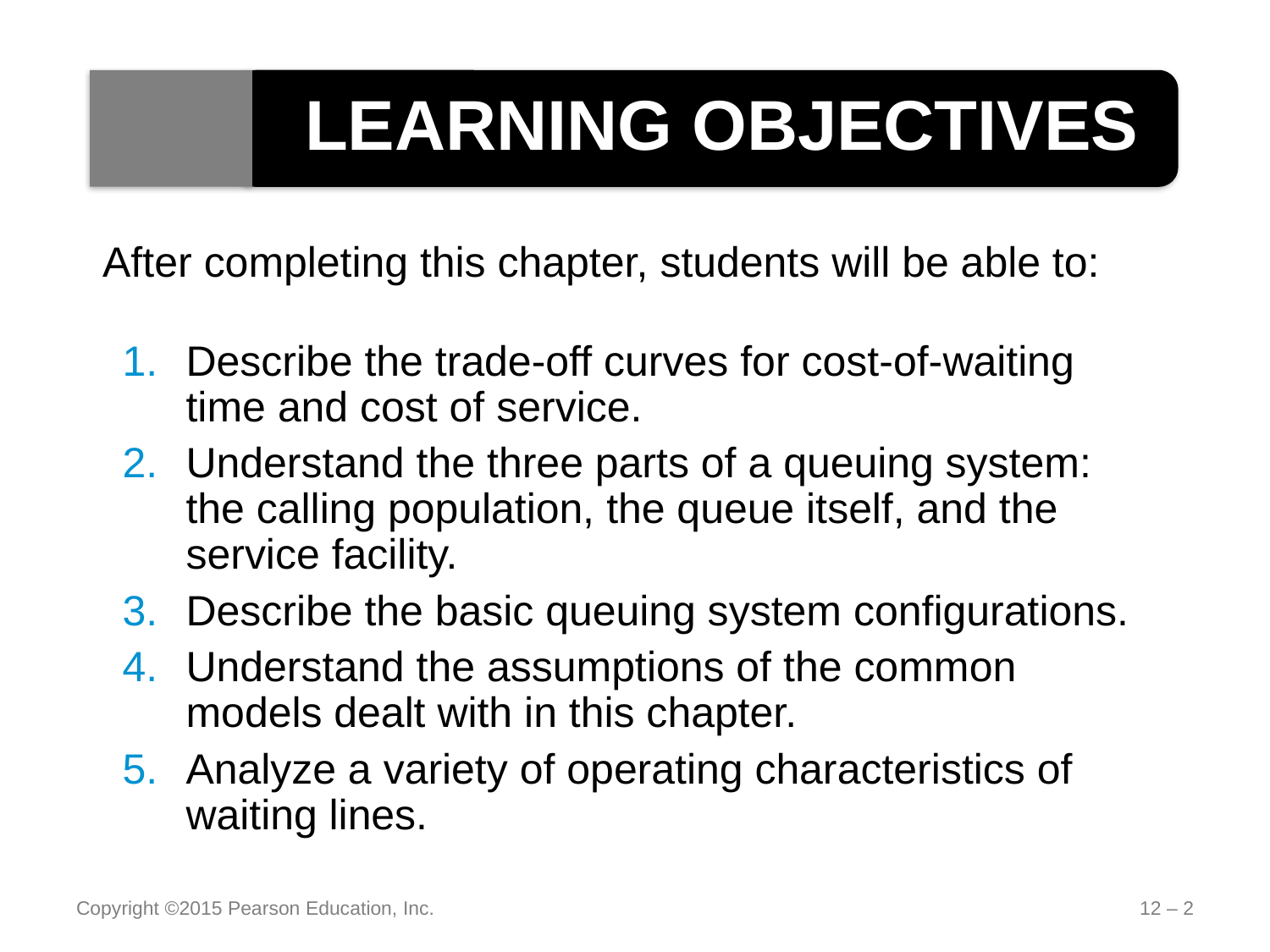

LEARNING OBJECTIVES
After completing this chapter, students will be able to:
Describe the trade-off curves for cost-of-waiting time and cost of service.
Understand the three parts of a queuing system: the calling population, the queue itself, and the service facility.
Describe the basic queuing system configurations.
Understand the assumptions of the common models dealt with in this chapter.
Analyze a variety of operating characteristics of waiting lines.
Copyright ©2015 Pearson Education, Inc.
12 – 2